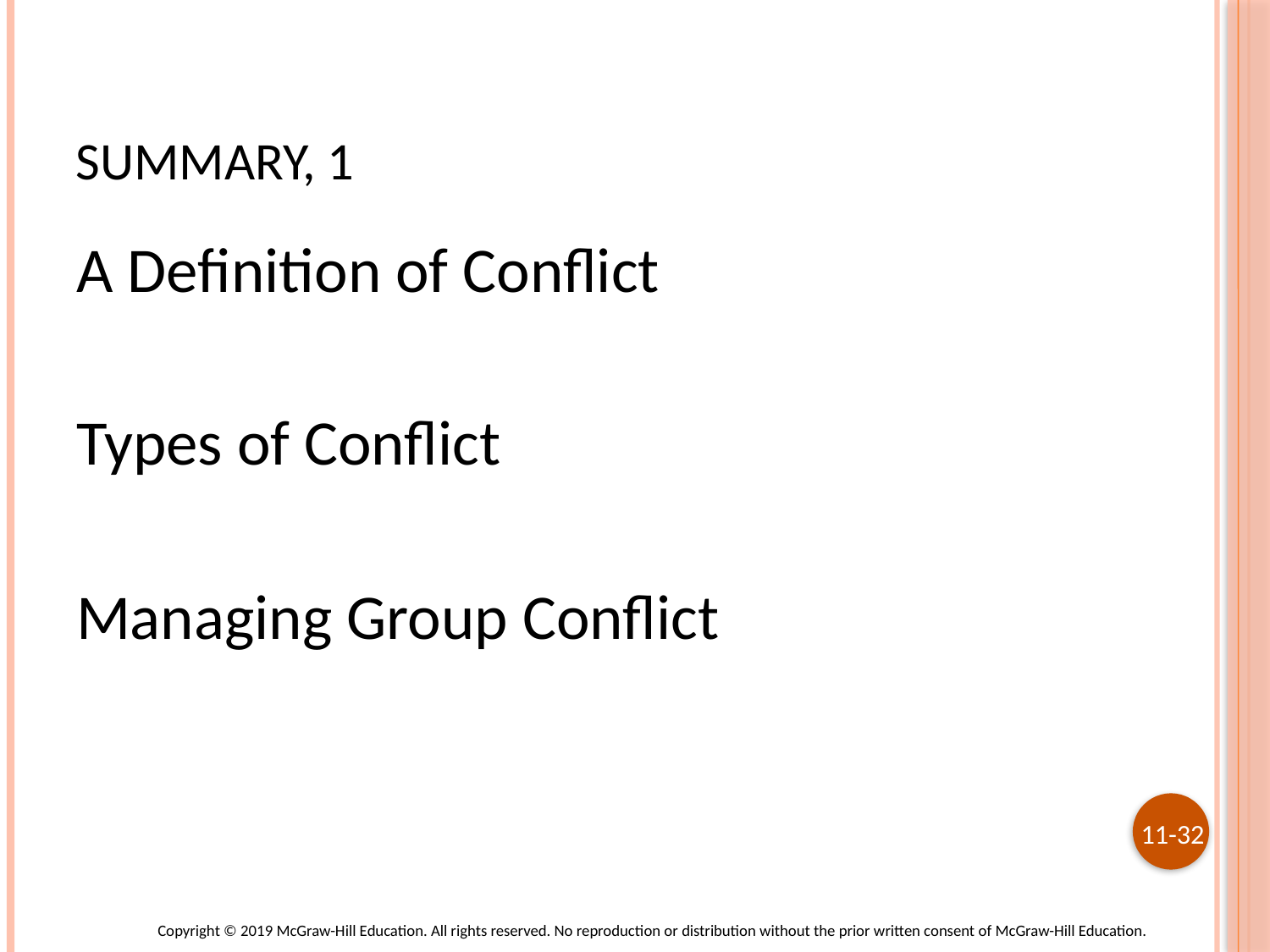

# Summary, 1
A Definition of Conflict

Types of Conflict

Managing Group Conflict